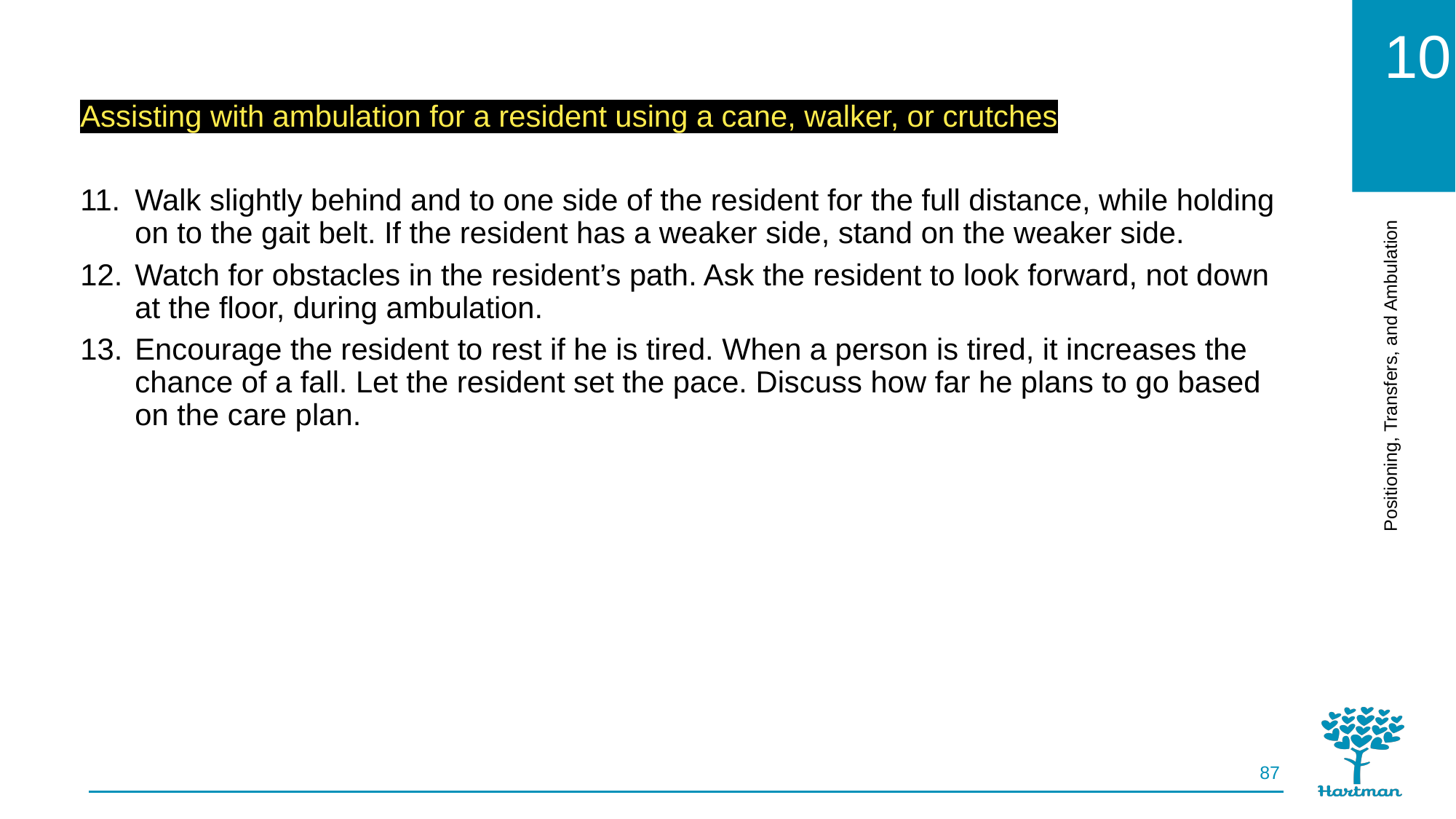

Assisting with ambulation for a resident using a cane, walker, or crutches

Walk slightly behind and to one side of the resident for the full distance, while holding on to the gait belt. If the resident has a weaker side, stand on the weaker side.
Watch for obstacles in the resident’s path. Ask the resident to look forward, not down at the floor, during ambulation.
Encourage the resident to rest if he is tired. When a person is tired, it increases the chance of a fall. Let the resident set the pace. Discuss how far he plans to go based on the care plan.

87